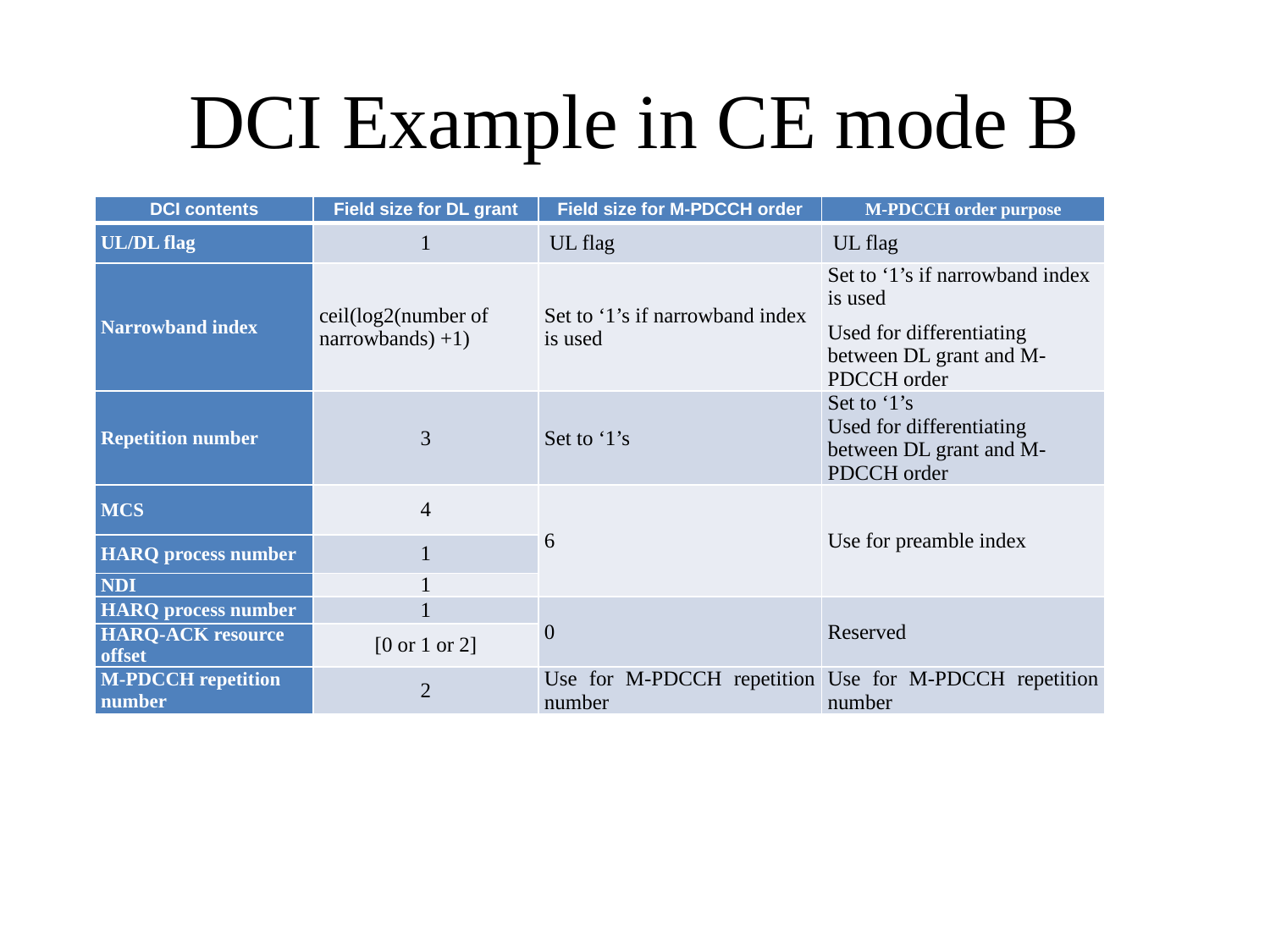

# DCI Example in CE mode B
| DCI contents | Field size for DL grant | Field size for M-PDCCH order | M-PDCCH order purpose |
| --- | --- | --- | --- |
| UL/DL flag | 1 | UL flag | UL flag |
| Narrowband index | ceil(log2(number of narrowbands) +1) | Set to ‘1’s if narrowband index is used | Set to ‘1’s if narrowband index is used Used for differentiating between DL grant and M-PDCCH order |
| Repetition number | 3 | Set to ‘1’s | Set to ‘1’s Used for differentiating between DL grant and M-PDCCH order |
| MCS | 4 | 6 | Use for preamble index |
| HARQ process number | 1 |  |  |
| NDI | 1 |  |  |
| HARQ process number | 1 | 0 | Reserved |
| HARQ-ACK resource offset | [0 or 1 or 2] |  |  |
| M-PDCCH repetition number | 2 | Use for M-PDCCH repetition number | Use for M-PDCCH repetition number |